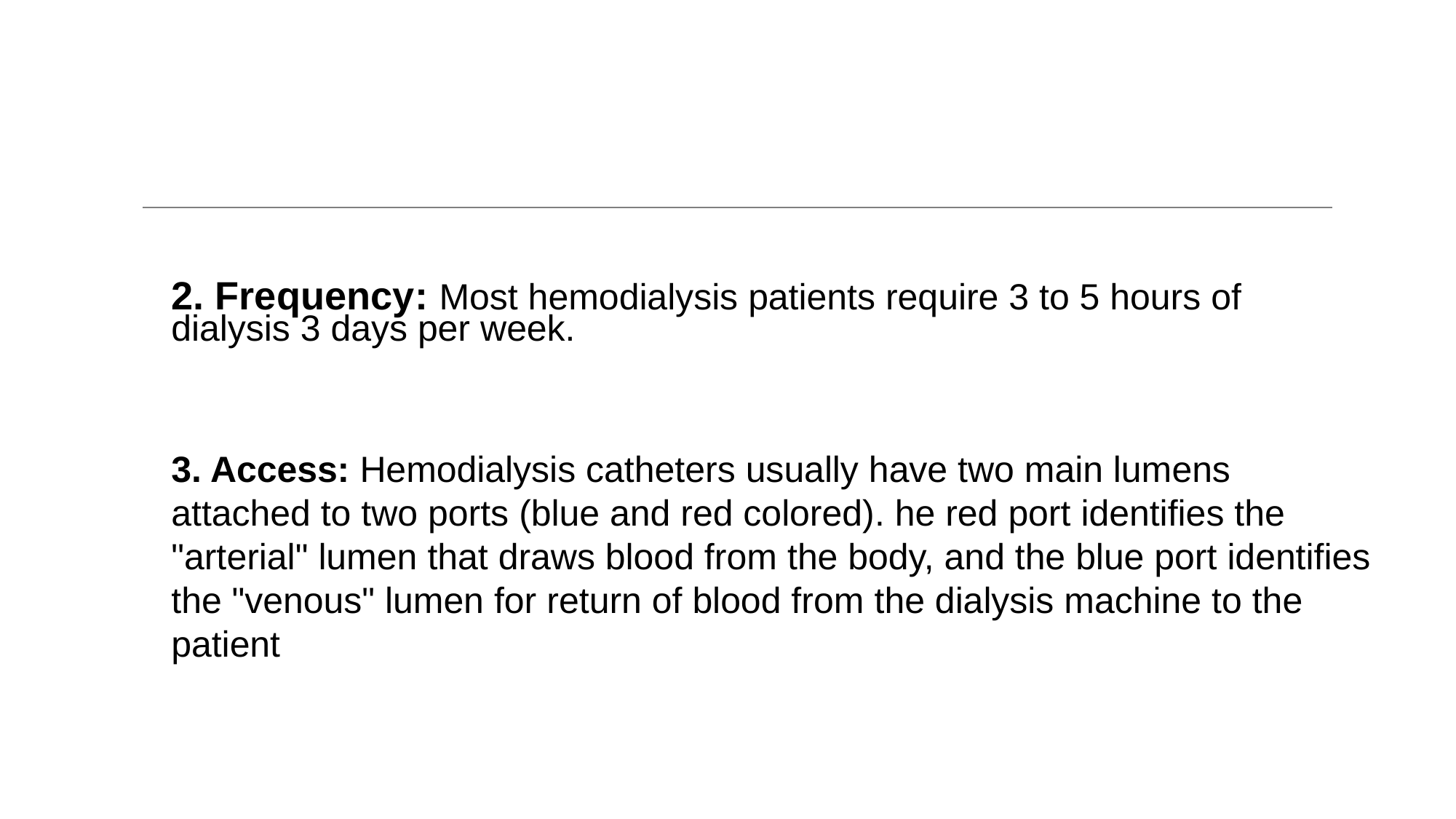

2. Frequency: Most hemodialysis patients require 3 to 5 hours of dialysis 3 days per week.
3. Access: Hemodialysis catheters usually have two main lumens attached to two ports (blue and red colored). he red port identifies the "arterial" lumen that draws blood from the body, and the blue port identifies the "venous" lumen for return of blood from the dialysis machine to the patient